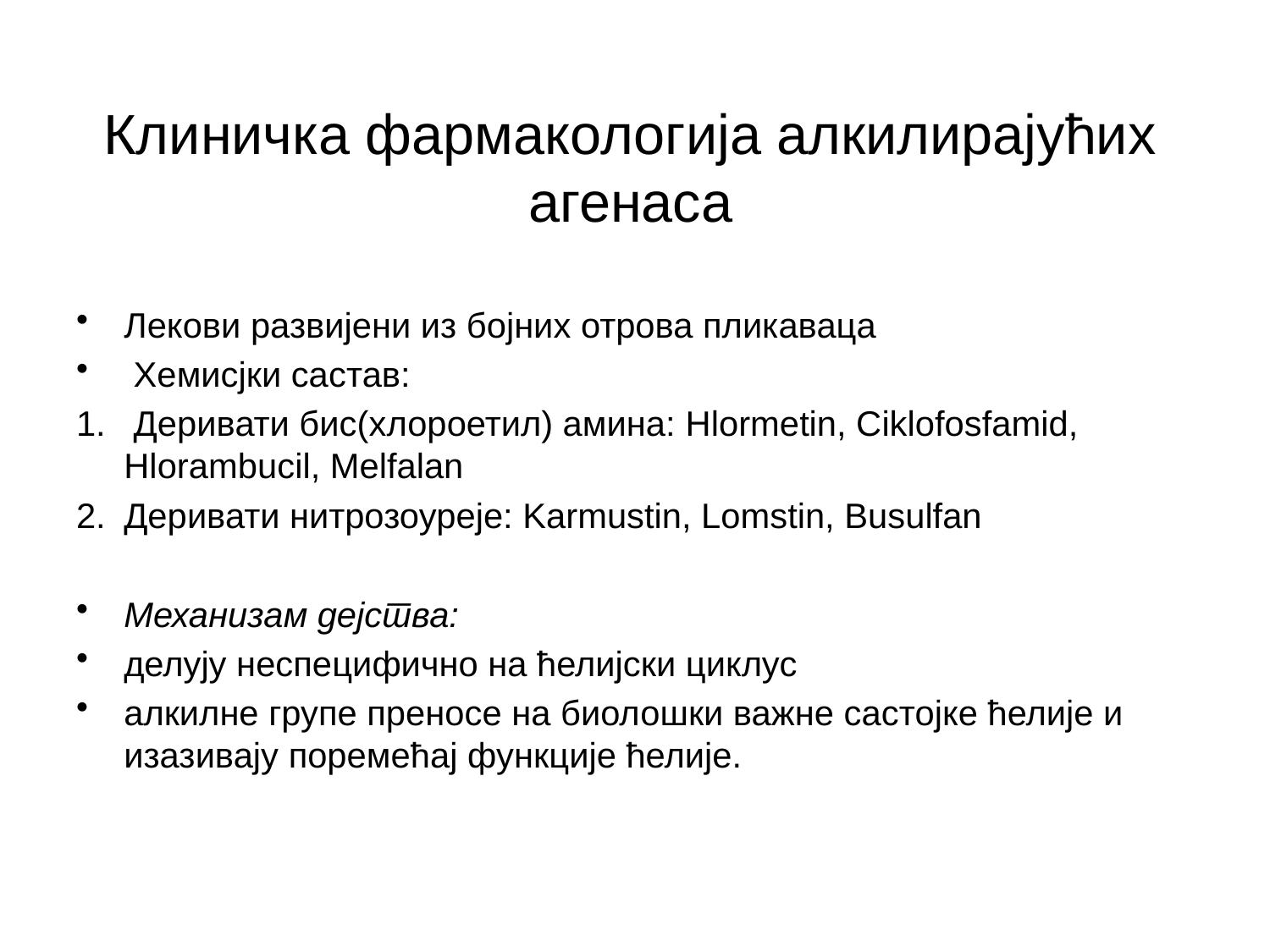

# Клиничка фармакологија алкилирајућих агенаса
Лекови развијени из бојних отрова пликаваца
 Хемисјки састав:
 Деривати бис(хлороетил) амина: Hlormetin, Ciklofosfamid, Hlorambucil, Melfalan
Деривати нитрозоуреје: Karmustin, Lomstin, Busulfan

Механизам дејства:
делују неспецифично на ћелијски циклус
алкилне групе преносе на биолошки важне састојке ћелије и изазивају поремећај функције ћелије.